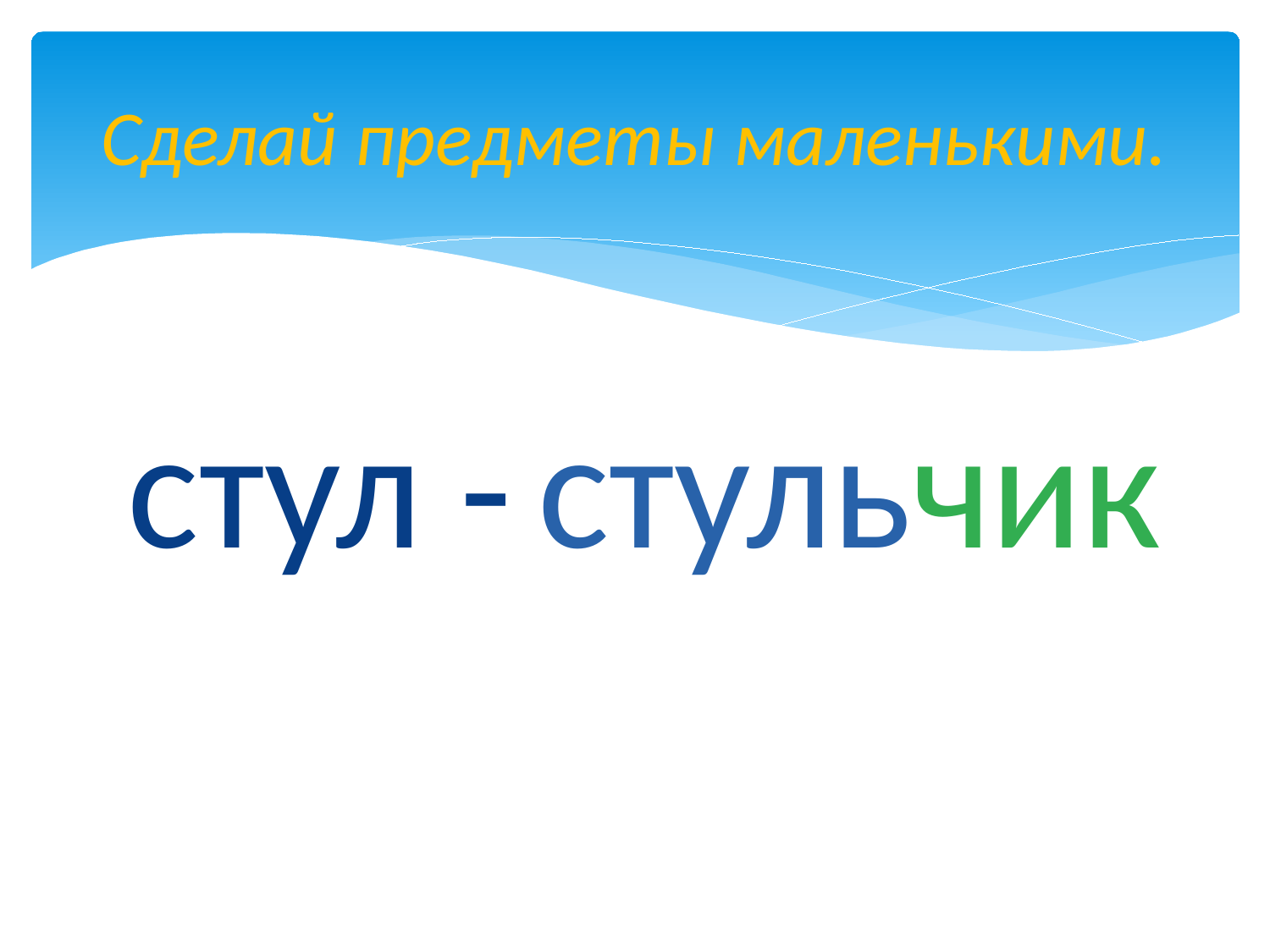

# Сделай предметы маленькими.
стул -
стульчик